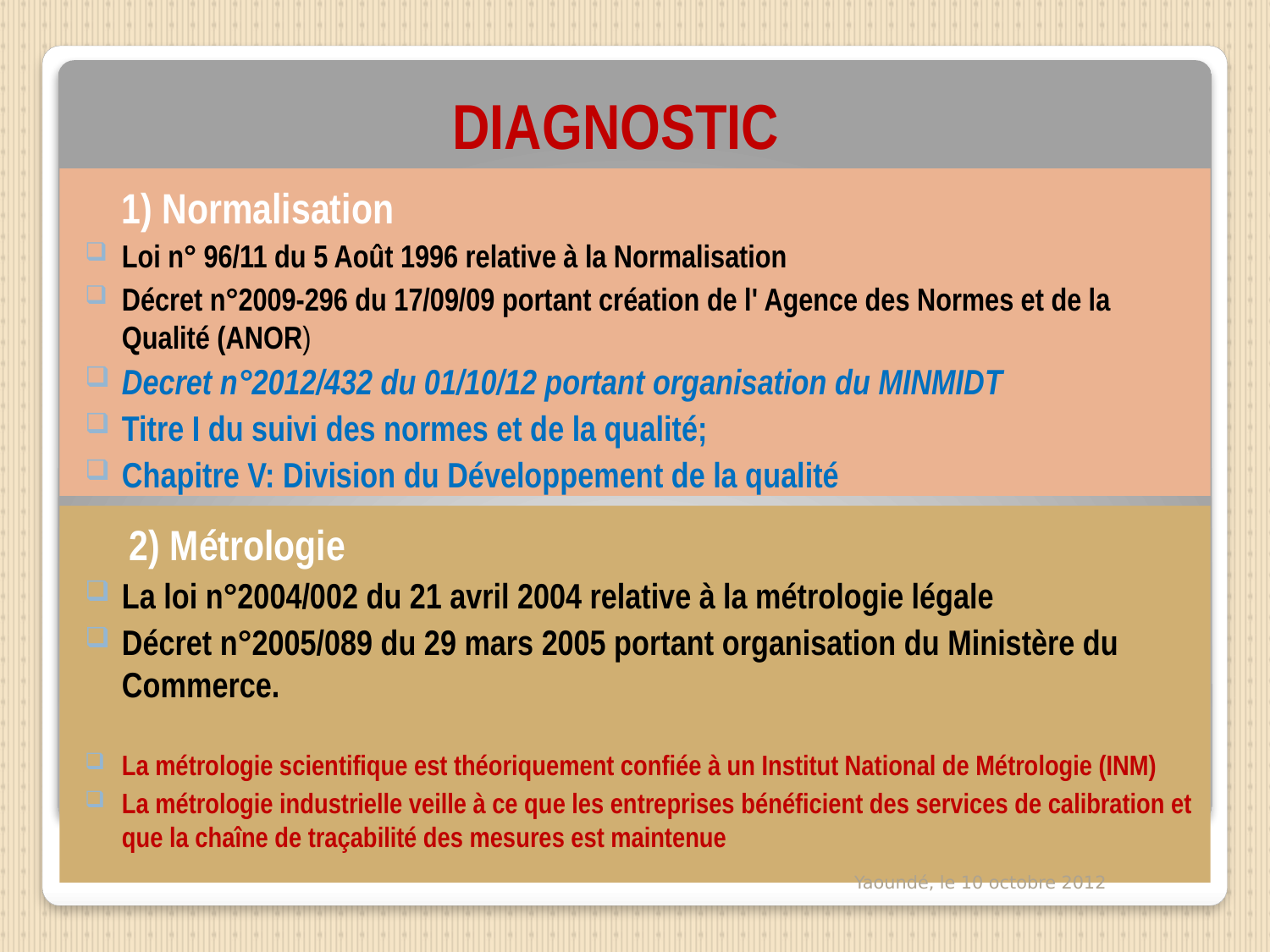

DIAGNOSTIC
	1) Normalisation
Loi n° 96/11 du 5 Août 1996 relative à la Normalisation
Décret n°2009-296 du 17/09/09 portant création de l' Agence des Normes et de la Qualité (ANOR)
Decret n°2012/432 du 01/10/12 portant organisation du MINMIDT
Titre I du suivi des normes et de la qualité;
Chapitre V: Division du Développement de la qualité

   2) Métrologie
La loi n°2004/002 du 21 avril 2004 relative à la métrologie légale
Décret n°2005/089 du 29 mars 2005 portant organisation du Ministère du Commerce.

La métrologie scientifique est théoriquement confiée à un Institut National de Métrologie (INM)
La métrologie industrielle veille à ce que les entreprises bénéficient des services de calibration et que la chaîne de traçabilité des mesures est maintenue

.

Yaoundé, le 10 octobre 2012